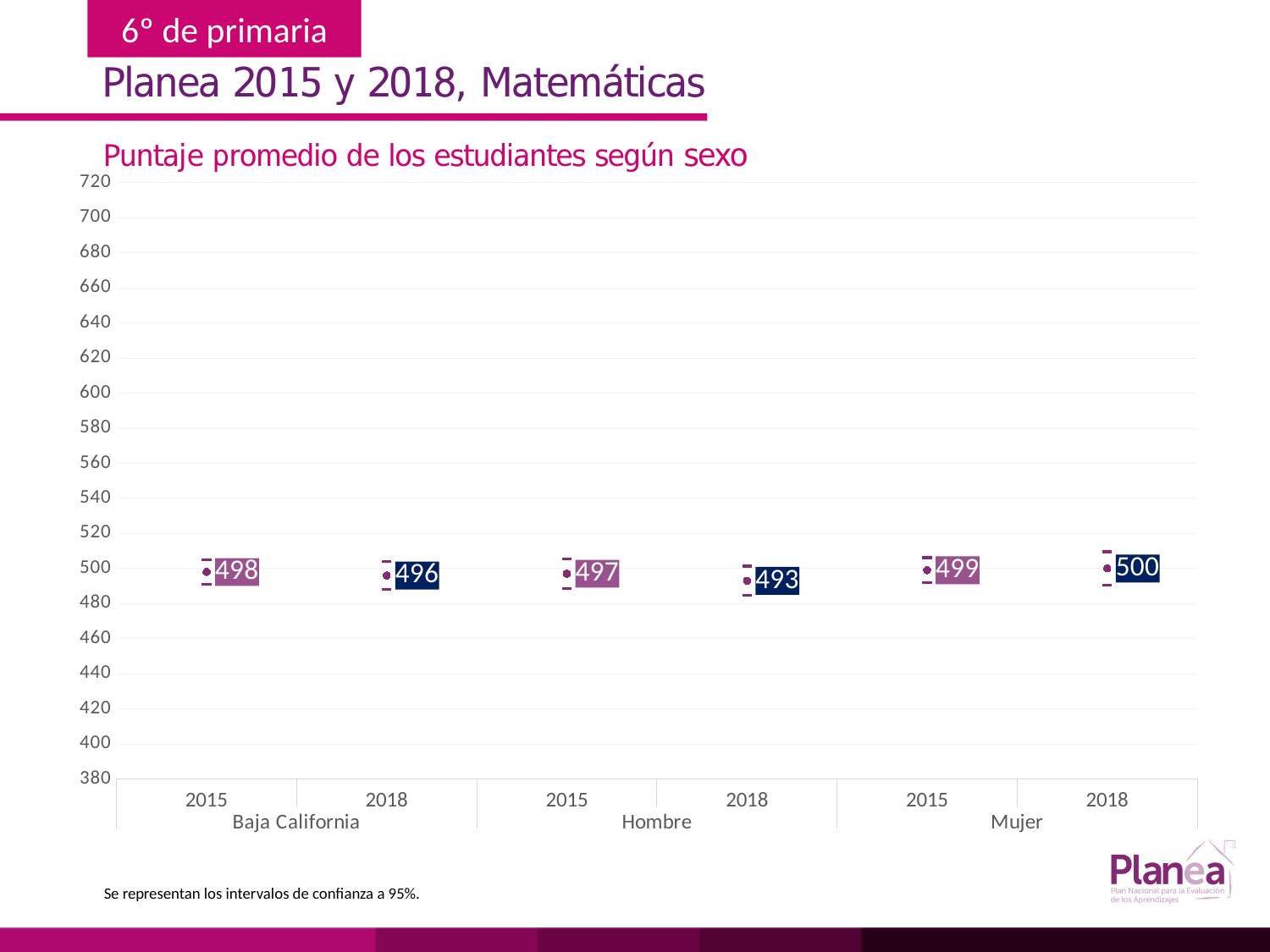

Planea 2015 y 2018, Matemáticas

Puntaje promedio de los estudiantes según sexo

### Chart

| Category |  |  |  |
|---|---|---|---|
| 2015 | 491.035 | 504.965 | 498.0 |
| 2018 | 488.04 | 503.96 | 496.0 |
| 2015 | 488.443 | 505.557 | 497.0 |
| 2018 | 484.642 | 501.358 | 493.0 |
| 2015 | 491.836 | 506.164 | 499.0 |
| 2018 | 490.448 | 509.552 | 500.0 |
Se representan los intervalos de confianza a 95%.